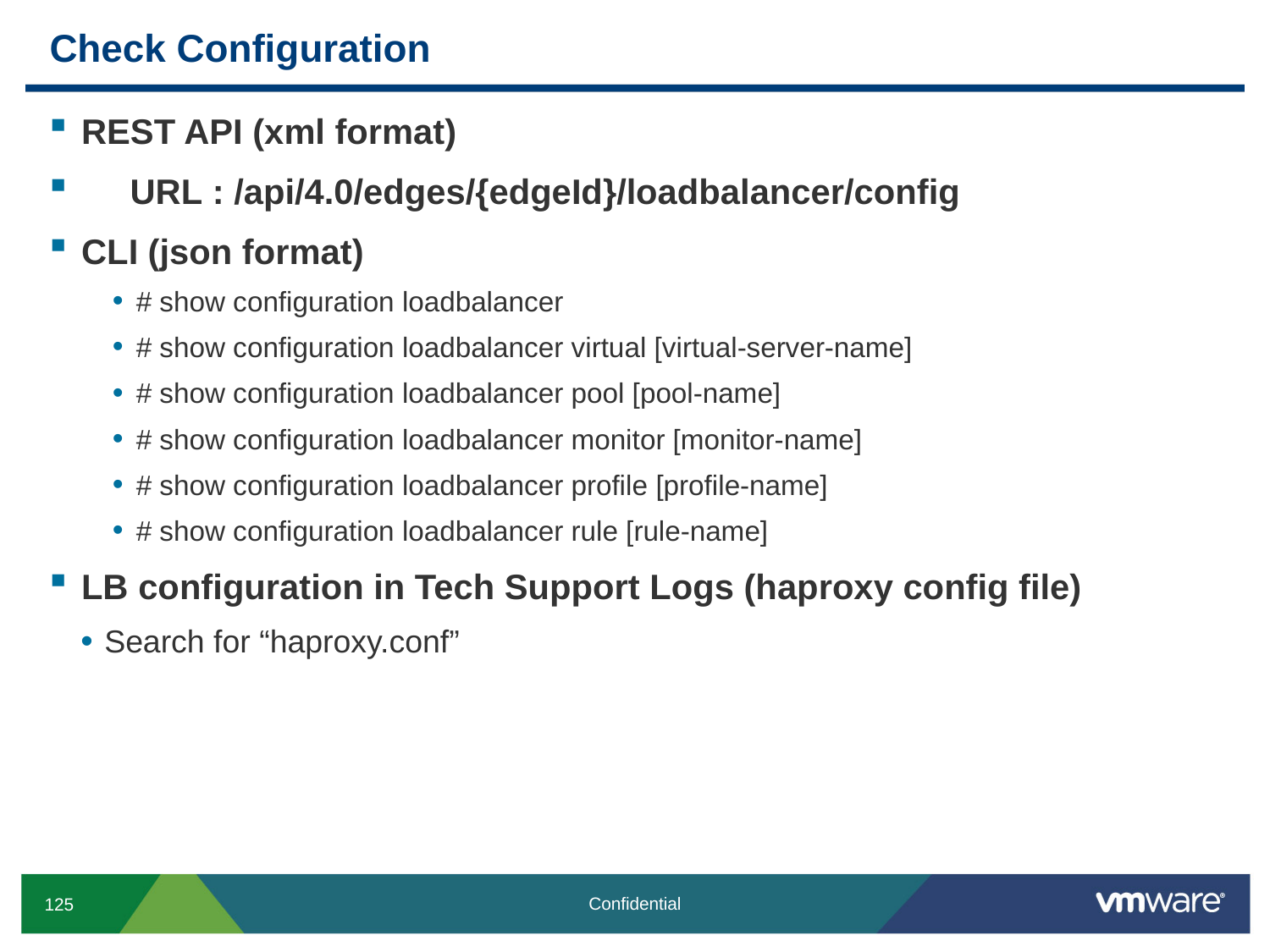

# Check Configuration
REST API (xml format)
     URL : /api/4.0/edges/{edgeId}/loadbalancer/config
CLI (json format)
# show configuration loadbalancer
# show configuration loadbalancer virtual [virtual-server-name]
# show configuration loadbalancer pool [pool-name]
# show configuration loadbalancer monitor [monitor-name]
# show configuration loadbalancer profile [profile-name]
# show configuration loadbalancer rule [rule-name]
LB configuration in Tech Support Logs (haproxy config file)
Search for “haproxy.conf”